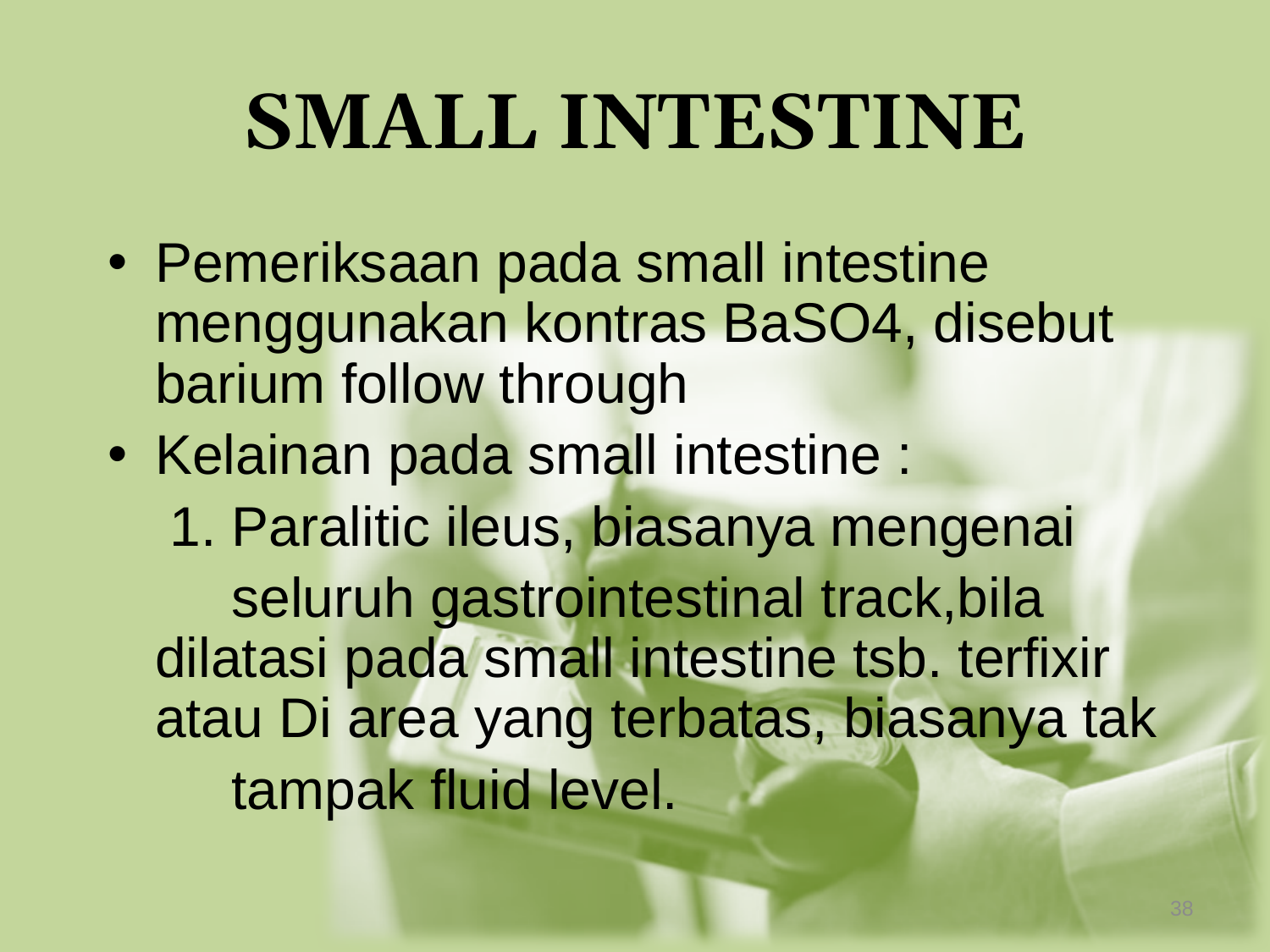

# SMALL INTESTINE
Pemeriksaan pada small intestine menggunakan kontras BaSO4, disebut barium follow through
Kelainan pada small intestine :
    1. Paralitic ileus, biasanya mengenai
        seluruh gastrointestinal track,bila dilatasi pada small intestine tsb. terfixir atau Di area yang terbatas, biasanya tak
        tampak fluid level.
38